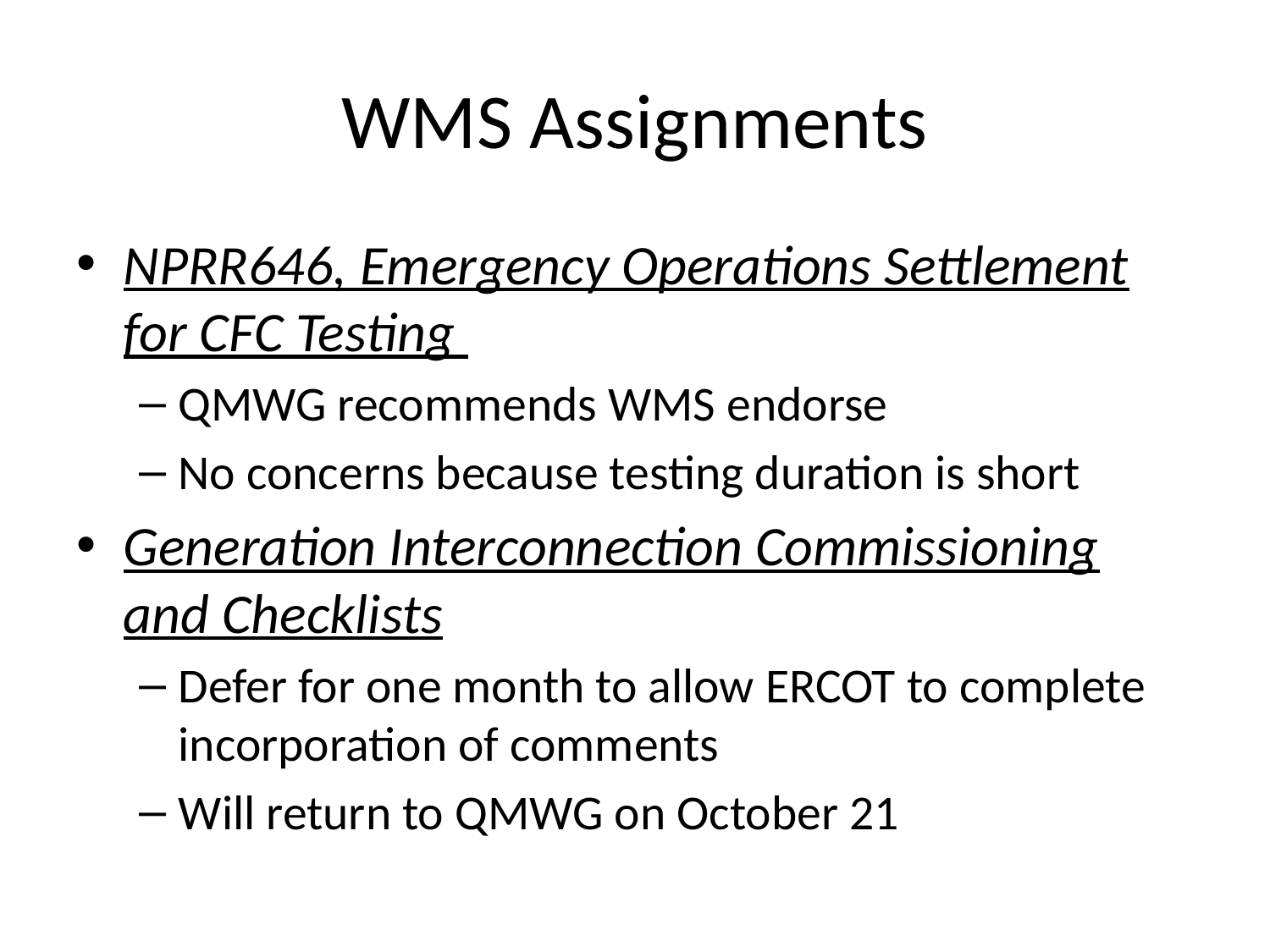

# WMS Assignments
NPRR646, Emergency Operations Settlement for CFC Testing
QMWG recommends WMS endorse
No concerns because testing duration is short
Generation Interconnection Commissioning and Checklists
Defer for one month to allow ERCOT to complete incorporation of comments
Will return to QMWG on October 21